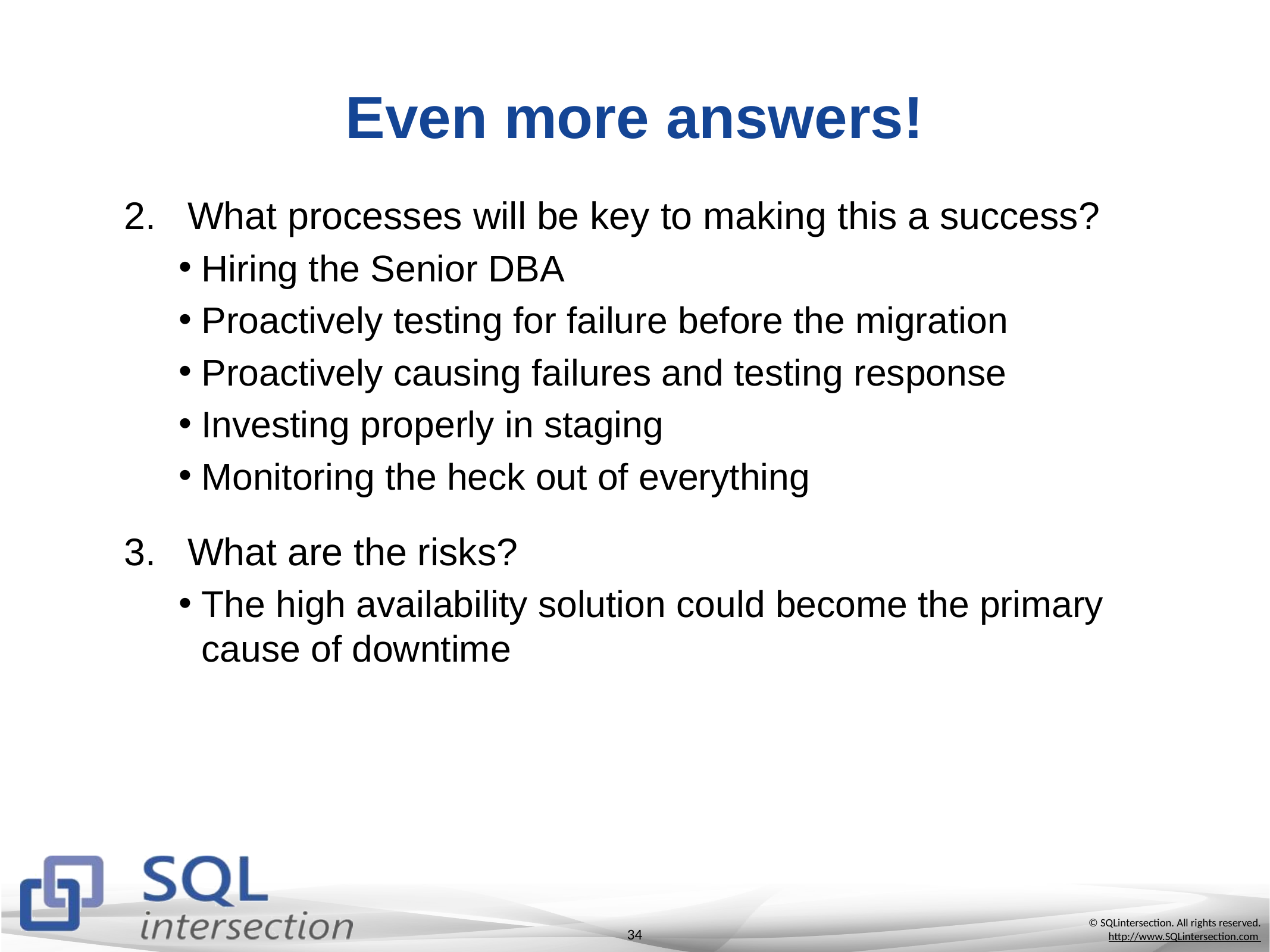

# Even more answers!
What processes will be key to making this a success?
Hiring the Senior DBA
Proactively testing for failure before the migration
Proactively causing failures and testing response
Investing properly in staging
Monitoring the heck out of everything
What are the risks?
The high availability solution could become the primary cause of downtime